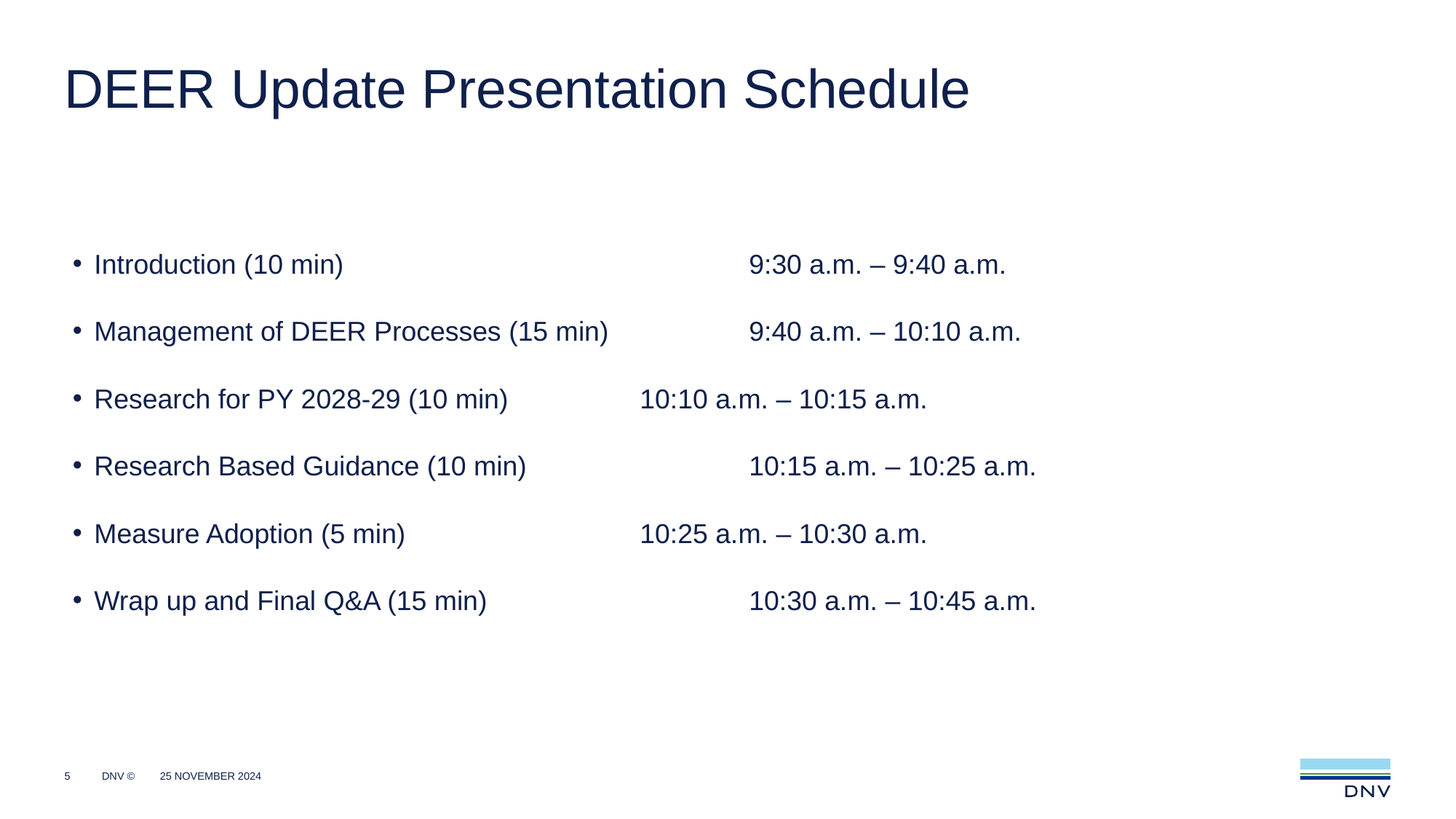

# DEER Update Presentation Schedule
Introduction (10 min)				9:30 a.m. – 9:40 a.m.
Management of DEER Processes (15 min)		9:40 a.m. – 10:10 a.m.
Research for PY 2028-29 (10 min) 		10:10 a.m. – 10:15 a.m.
Research Based Guidance (10 min) 		10:15 a.m. – 10:25 a.m.
Measure Adoption (5 min) 			10:25 a.m. – 10:30 a.m.
Wrap up and Final Q&A (15 min)			10:30 a.m. – 10:45 a.m.

5